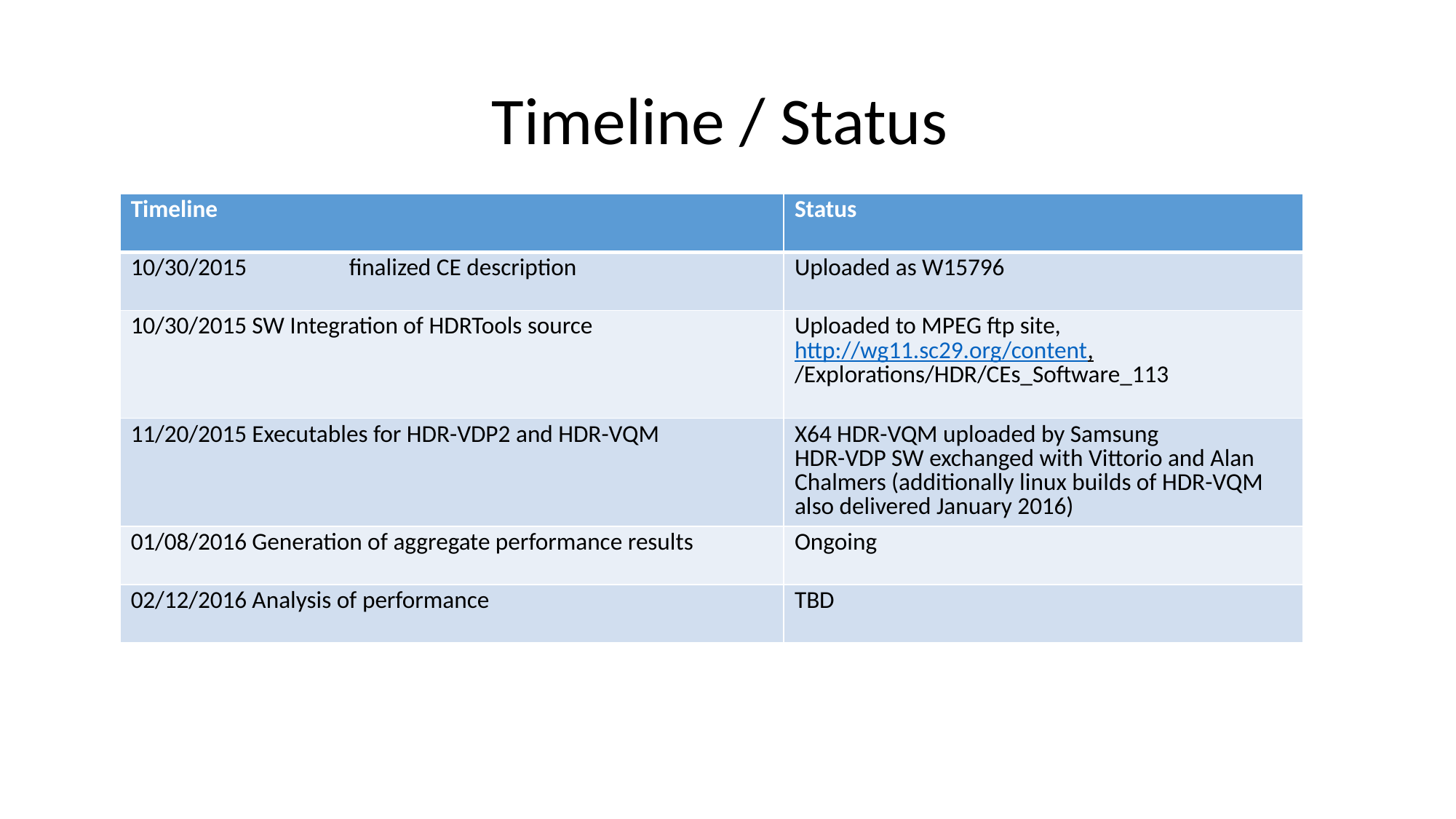

# Timeline / Status
| Timeline | Status |
| --- | --- |
| 10/30/2015 finalized CE description | Uploaded as W15796 |
| 10/30/2015 SW Integration of HDRTools source | Uploaded to MPEG ftp site, http://wg11.sc29.org/content, /Explorations/HDR/CEs\_Software\_113 |
| 11/20/2015 Executables for HDR-VDP2 and HDR-VQM | X64 HDR-VQM uploaded by Samsung HDR-VDP SW exchanged with Vittorio and Alan Chalmers (additionally linux builds of HDR-VQM also delivered January 2016) |
| 01/08/2016 Generation of aggregate performance results | Ongoing |
| 02/12/2016 Analysis of performance | TBD |